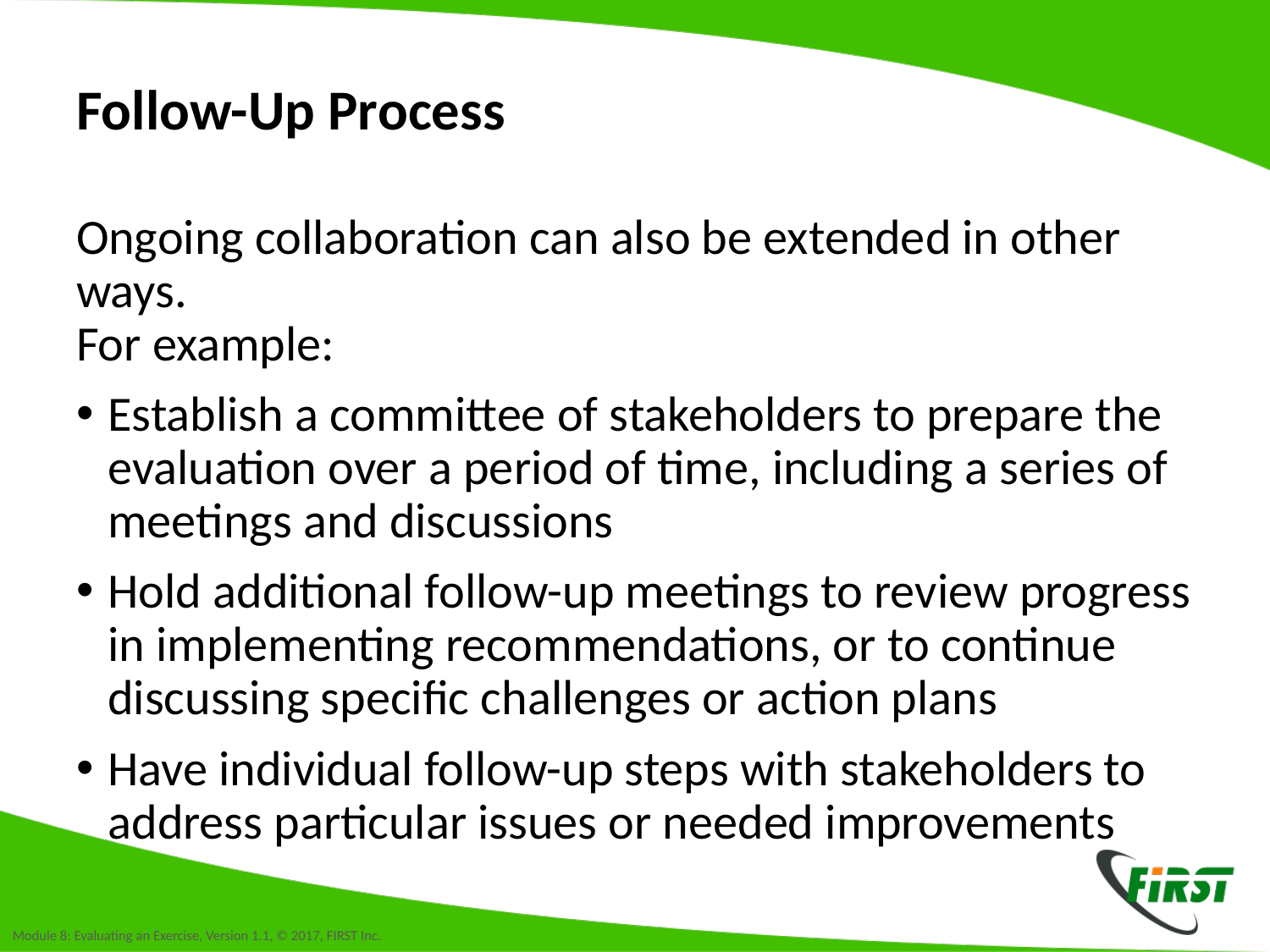

# Follow-Up Process
Ongoing collaboration can also be extended in other ways.
For example:
Establish a committee of stakeholders to prepare the evaluation over a period of time, including a series of meetings and discussions
Hold additional follow-up meetings to review progress in implementing recommendations, or to continue discussing specific challenges or action plans
Have individual follow-up steps with stakeholders to address particular issues or needed improvements